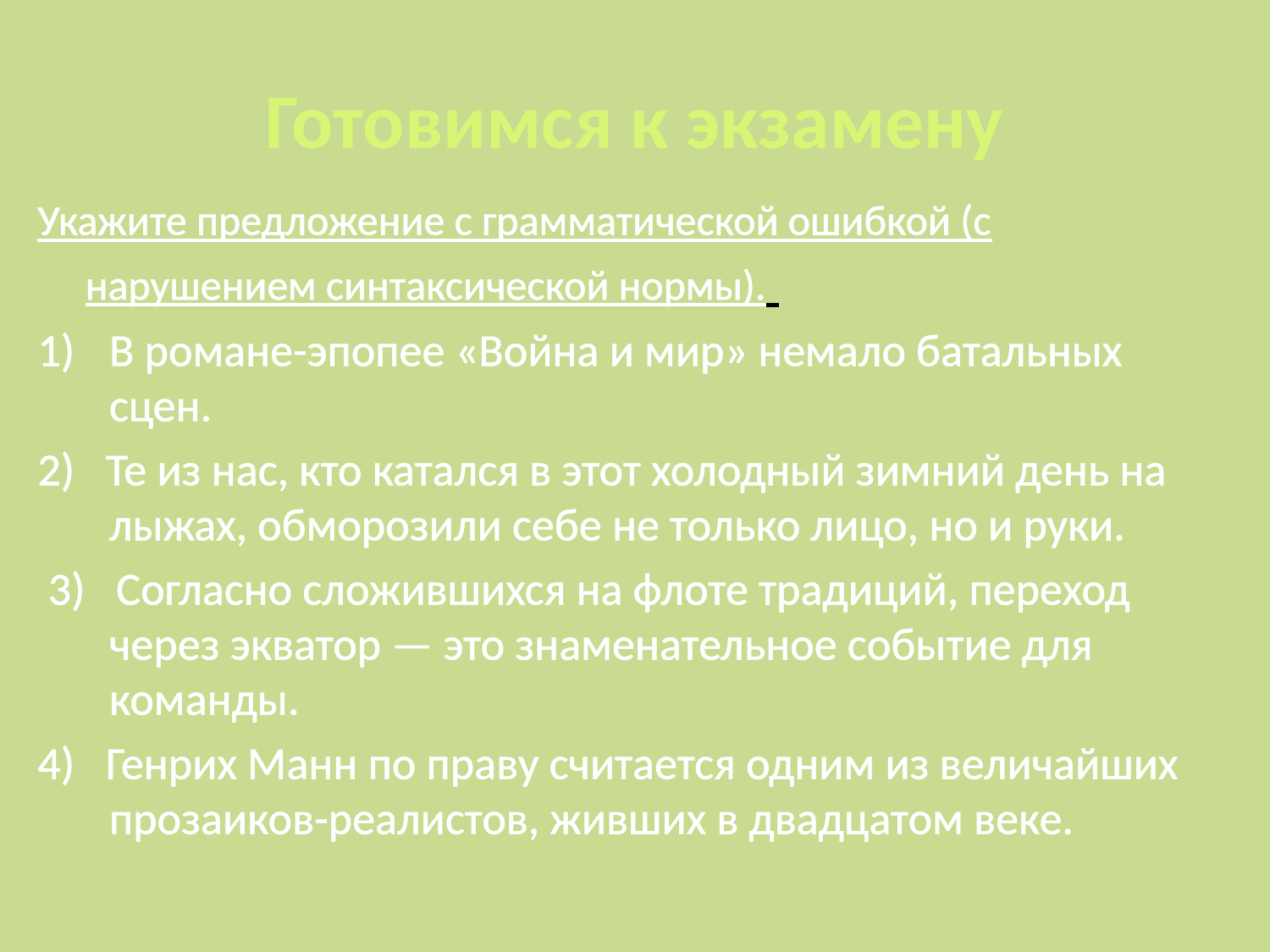

# Готовимся к экзамену
Укажите предложение с грамматической ошибкой (с нарушением синтаксической нормы).
В романе-эпопее «Война и мир» немало батальных сцен.
2)   Те из нас, кто катался в этот холодный зимний день на лыжах, обморозили себе не только лицо, но и руки.
 3)   Согласно сложившихся на флоте традиций, переход через экватор — это знаменательное событие для команды.
4)   Генрих Манн по праву считается одним из величайших прозаиков-реалистов, живших в двадцатом веке.